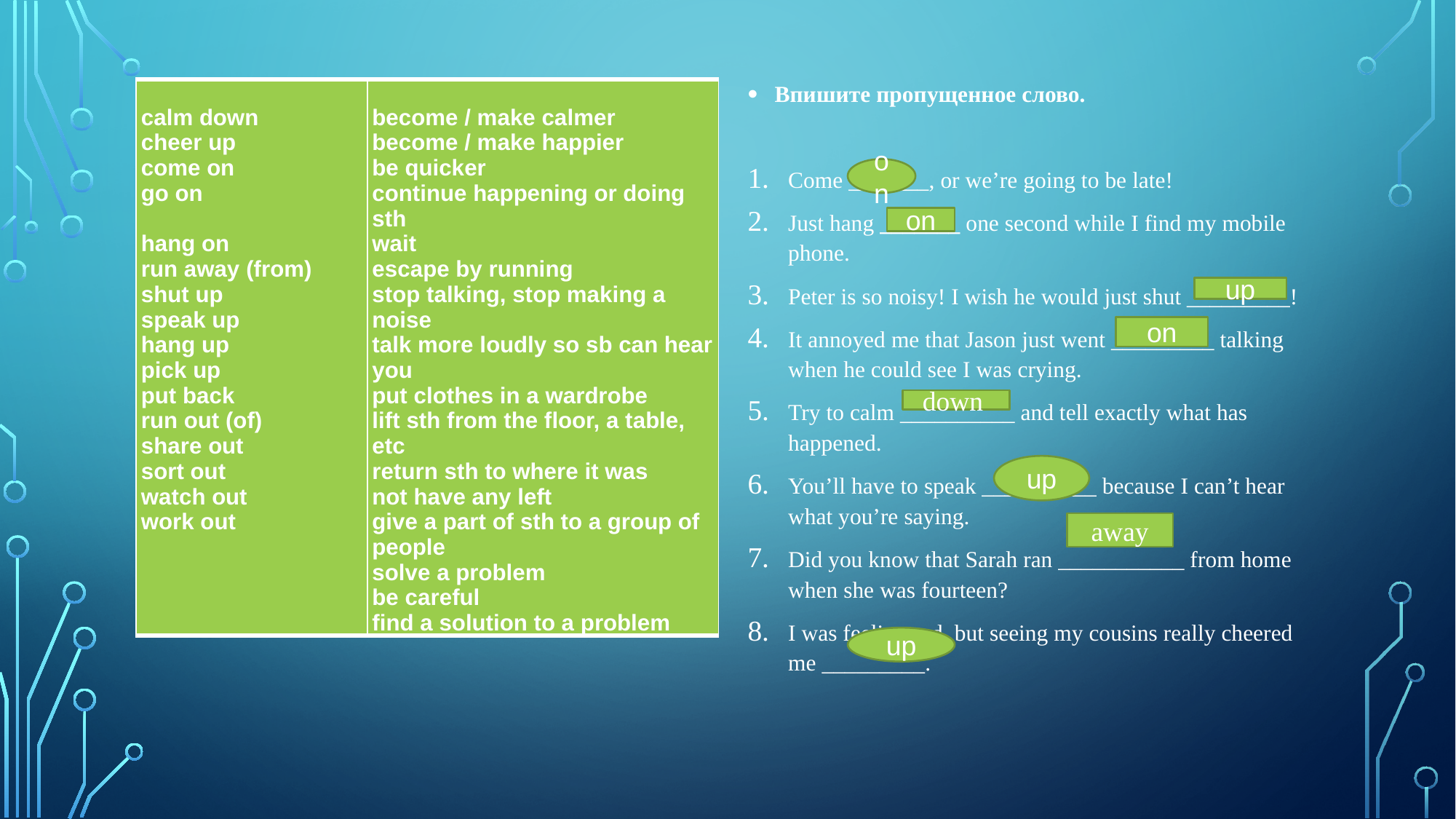

Впишите пропущенное слово.

Come _______, or we’re going to be late!
Just hang _______ one second while I find my mobile phone.
Peter is so noisy! I wish he would just shut _________!
It annoyed me that Jason just went _________ talking when he could see I was crying.
Try to calm __________ and tell exactly what has happened.
You’ll have to speak __________ because I can’t hear what you’re saying.
Did you know that Sarah ran ___________ from home when she was fourteen?
I was feeling sad, but seeing my cousins really cheered me _________.

| calm down cheer up come on go on hang on run away (from) shut up speak up hang up pick up put back run out (of) share out sort out watch out work out | become / make calmer become / make happier be quicker continue happening or doing sth wait escape by running stop talking, stop making a noise talk more loudly so sb can hear you put clothes in a wardrobe lift sth from the floor, a table, etc return sth to where it was not have any left give a part of sth to a group of people solve a problem be careful find a solution to a problem |
| --- | --- |
on
on
up
on
down
up
 away
up